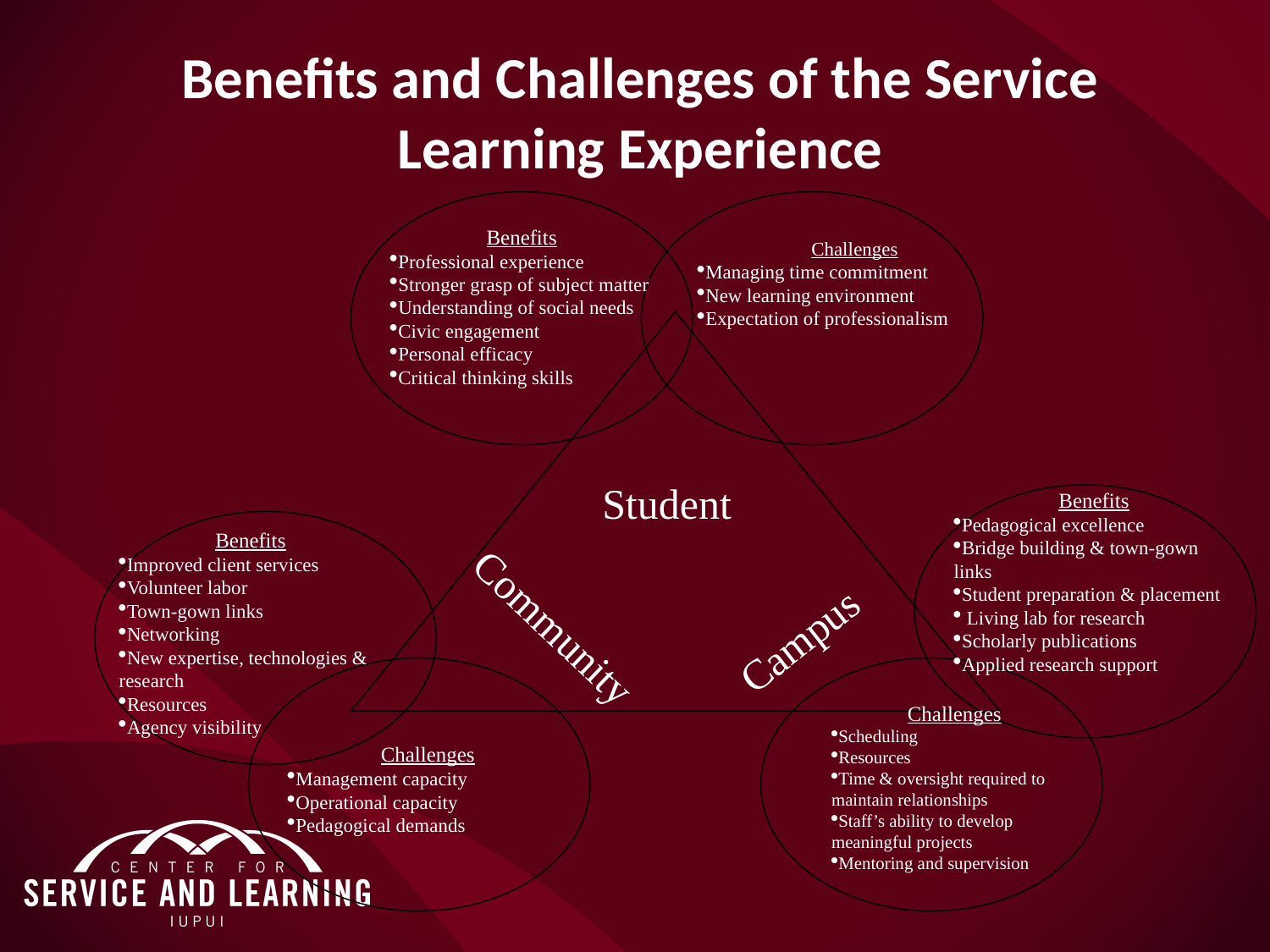

# Benefits and Challenges of the Service Learning Experience

Benefits
Professional experience
Stronger grasp of subject matter
Understanding of social needs
Civic engagement
Personal efficacy
Critical thinking skills
Challenges
Managing time commitment
New learning environment
Expectation of professionalism

Student
Benefits
Pedagogical excellence
Bridge building & town-gown links
Student preparation & placement
 Living lab for research
Scholarly publications
Applied research support

Benefits
Improved client services
Volunteer labor
Town-gown links
Networking
New expertise, technologies & research
Resources
Agency visibility
Community
Campus

Challenges
Scheduling
Resources
Time & oversight required to maintain relationships
Staff’s ability to develop meaningful projects
Mentoring and supervision

Challenges
Management capacity
Operational capacity
Pedagogical demands